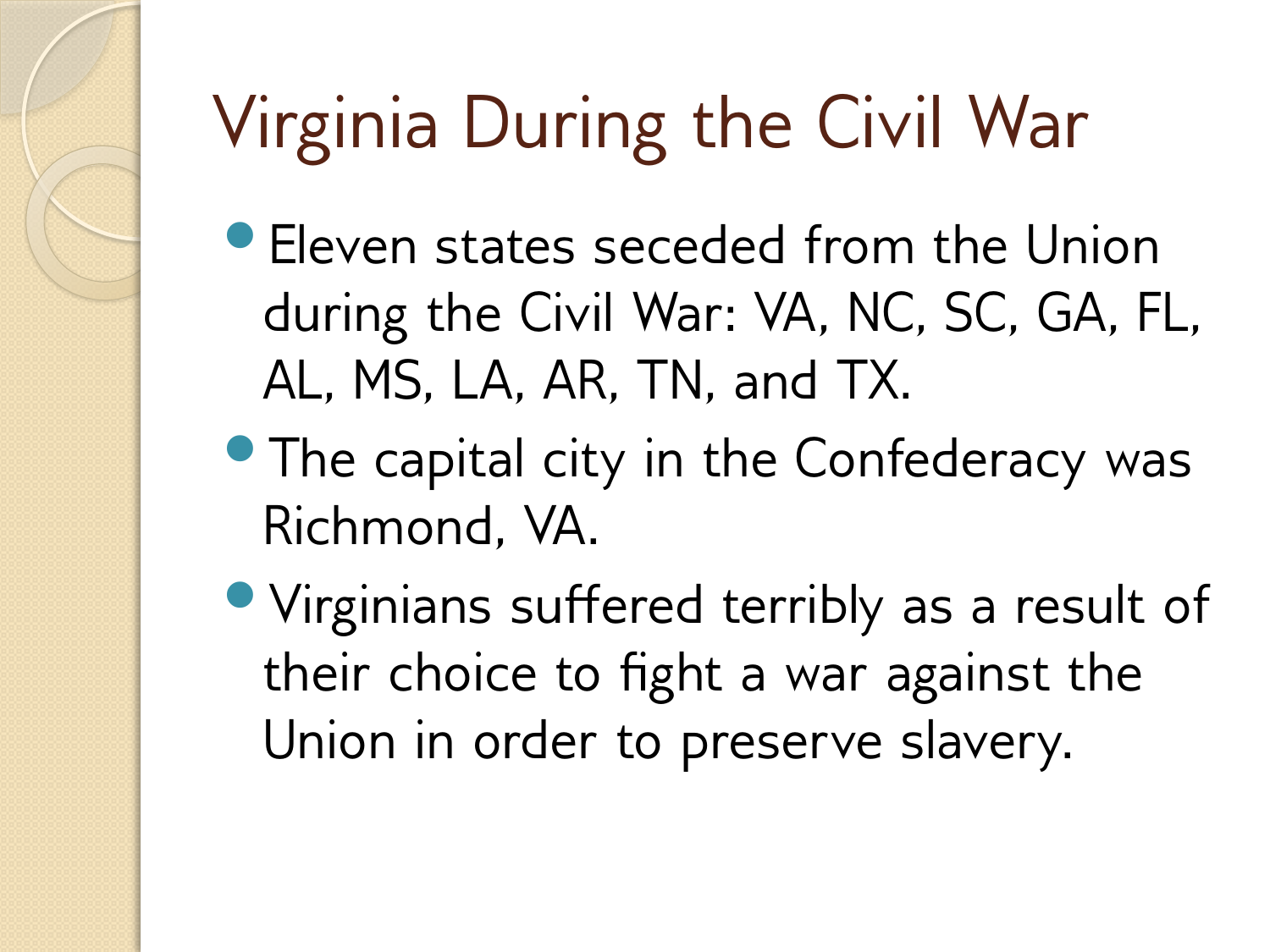

# Virginia During the Civil War
Eleven states seceded from the Union during the Civil War: VA, NC, SC, GA, FL, AL, MS, LA, AR, TN, and TX.
The capital city in the Confederacy was Richmond, VA.
Virginians suffered terribly as a result of their choice to fight a war against the Union in order to preserve slavery.